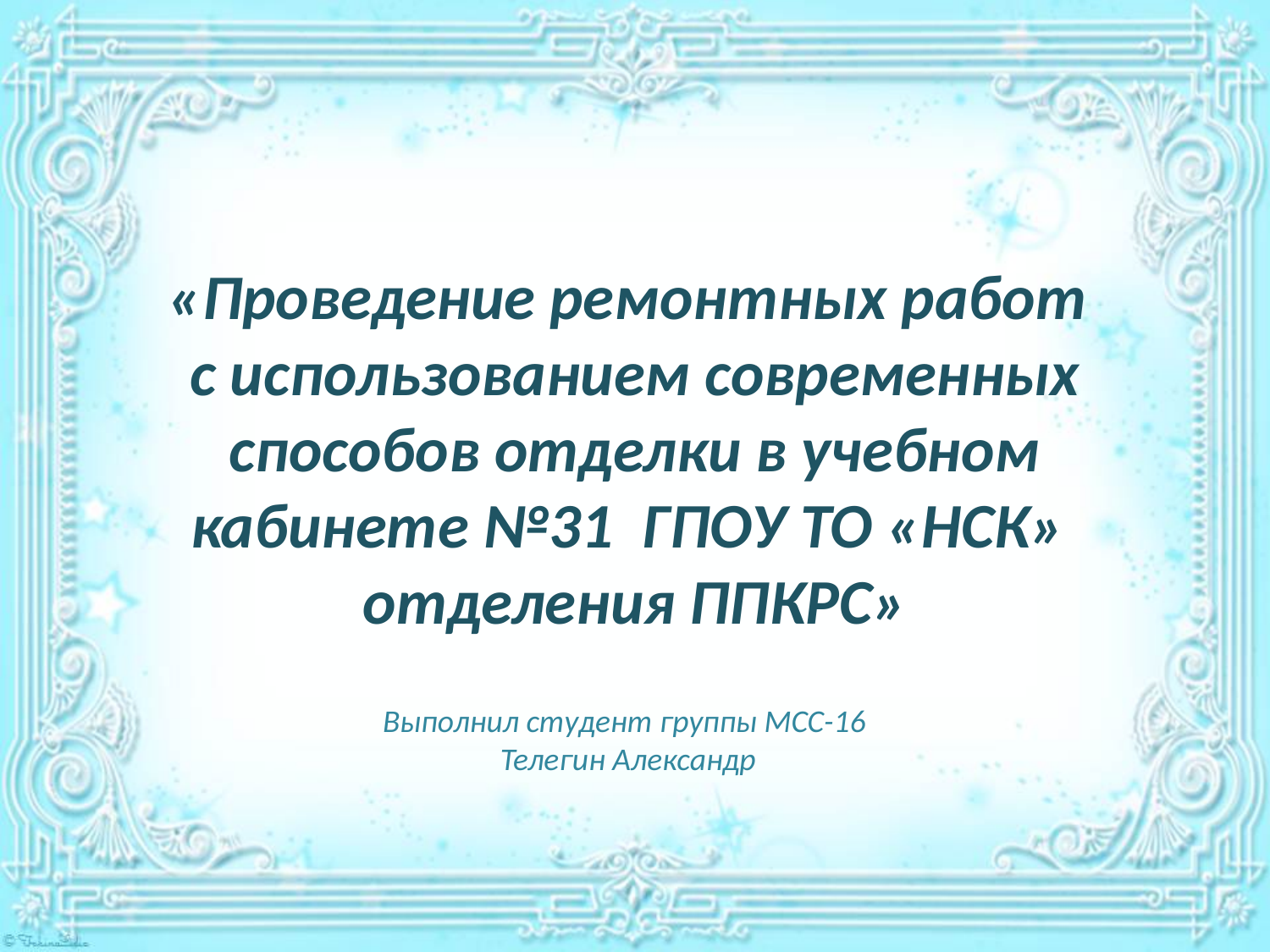

«Проведение ремонтных работ
с использованием современных способов отделки в учебном кабинете №31  ГПОУ ТО «НСК»
отделения ППКРС»
Выполнил студент группы МСС-16
Телегин Александр